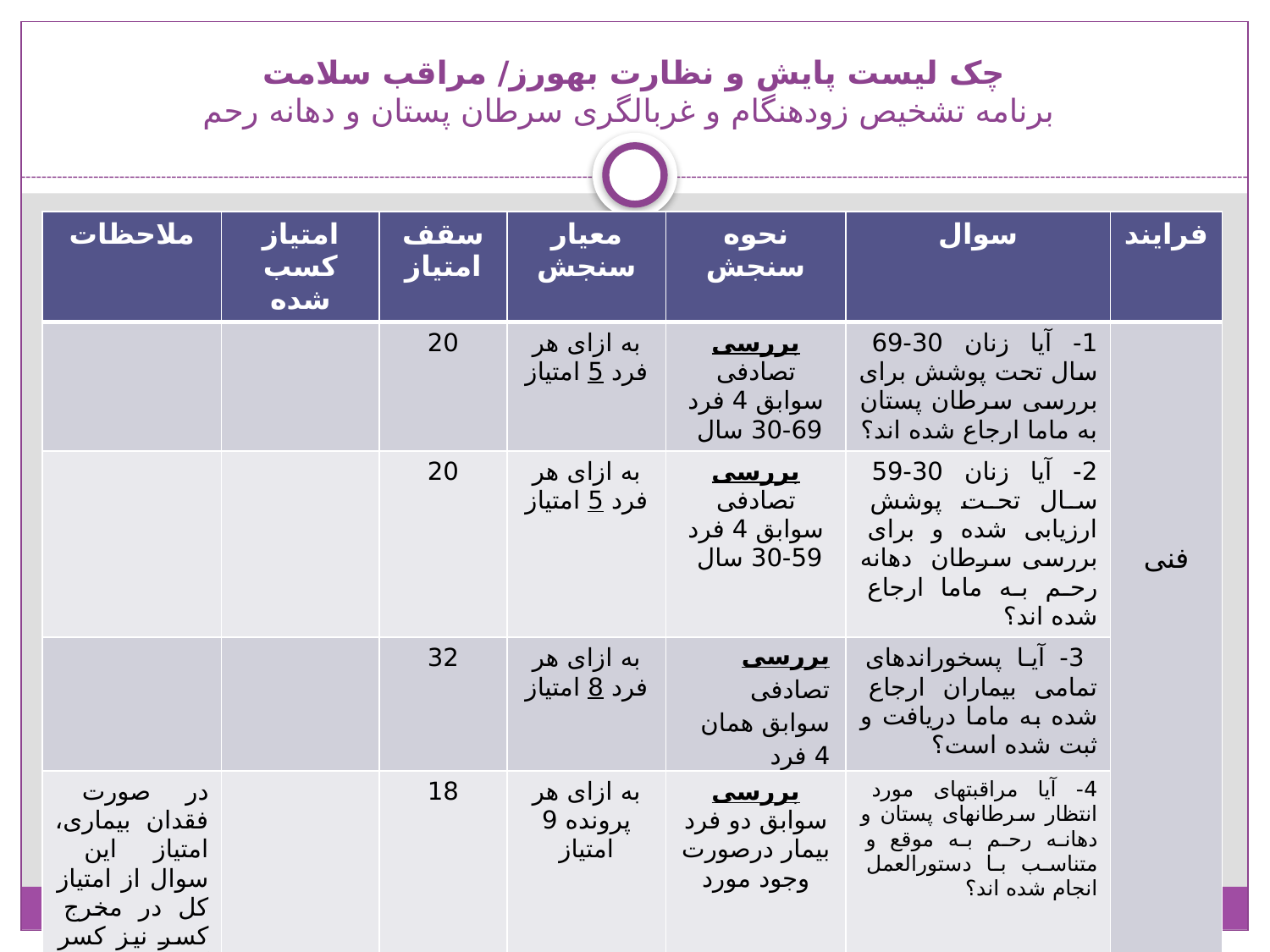

# چک لیست پایش و نظارت بهورز/ مراقب سلامت برنامه تشخیص زودهنگام و غربالگری سرطان پستان و دهانه رحم
| ملاحظات | امتیاز کسب شده | سقف امتیاز | معیار سنجش | نحوه سنجش | سوال | فرایند |
| --- | --- | --- | --- | --- | --- | --- |
|  |  | 20 | به ازای هر فرد 5 امتیاز | بررسی تصادفی سوابق 4 فرد 69-30 سال | 1- آیا زنان 30-69 سال تحت پوشش برای بررسی سرطان پستان به ماما ارجاع شده اند؟ | فنی |
|  |  | 20 | به ازای هر فرد 5 امتیاز | بررسی تصادفی سوابق 4 فرد 59-30 سال | 2- آیا زنان 30-59 سال تحت پوشش ارزیابی شده و برای بررسی سرطان دهانه رحم به ماما ارجاع شده اند؟ |  |
|  |  | 32 | به ازای هر فرد 8 امتیاز | بررسی تصادفی سوابق همان 4 فرد | 3- آیا پسخوراندهای تمامی بیماران ارجاع شده به ماما دریافت و ثبت شده است؟ |  |
| در صورت فقدان بیماری، امتیاز این سوال از امتیاز کل در مخرج کسر نیز کسر گردد |  | 18 | به ازای هر پرونده 9 امتیاز | بررسی سوابق دو فرد بیمار درصورت وجود مورد | 4- آیا مراقبتهای مورد انتظار سرطانهای پستان و دهانه رحم به موقع و متناسب با دستورالعمل انجام شده اند؟ |  |